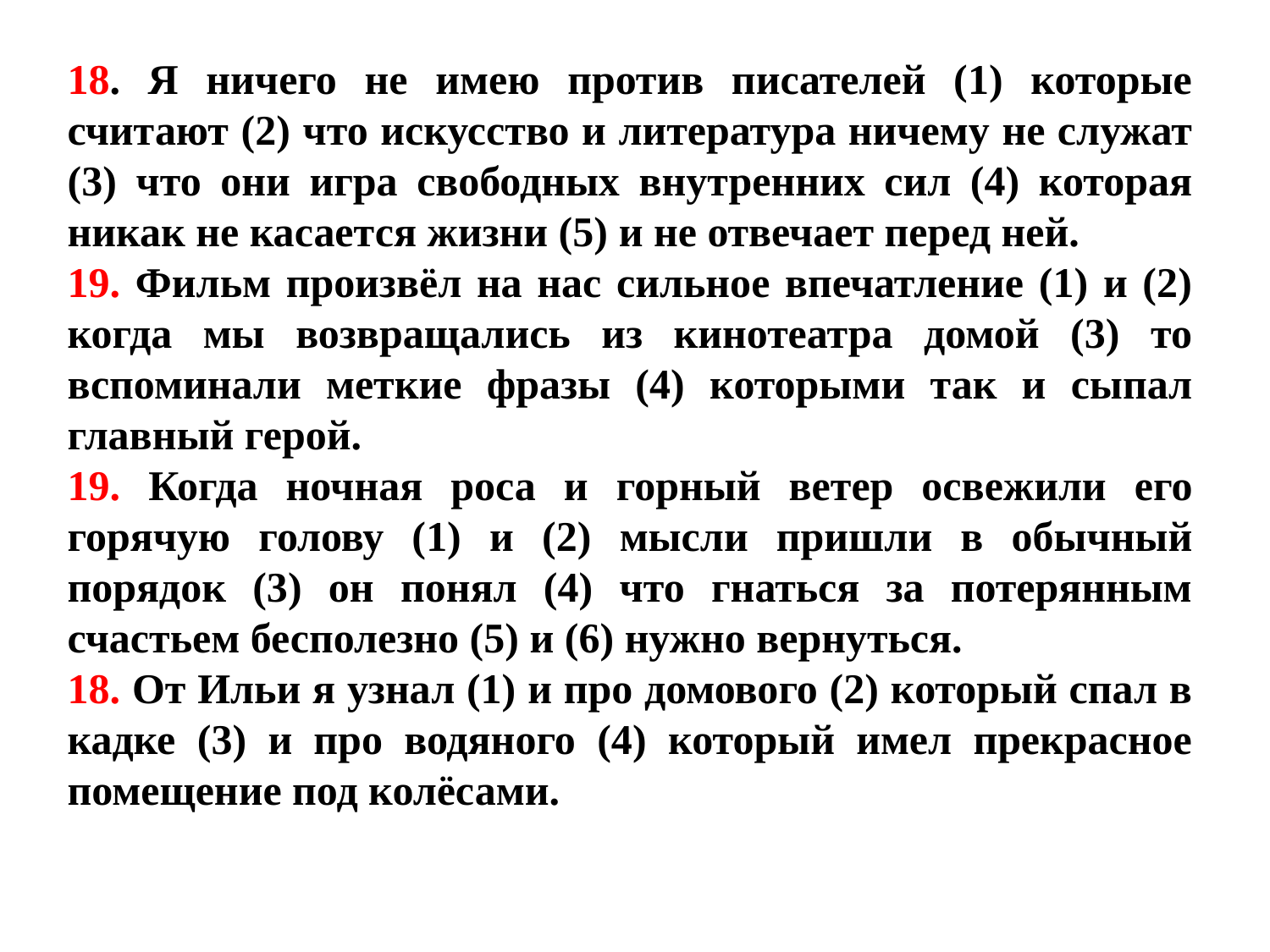

18. Я ничего не имею против писателей (1) которые считают (2) что искусство и литература ничему не служат (3) что они игра свободных внутренних сил (4) которая никак не касается жизни (5) и не отвечает перед ней.
19. Фильм произвёл на нас сильное впечатление (1) и (2) когда мы возвращались из кинотеатра домой (3) то вспоминали меткие фразы (4) которыми так и сыпал главный герой.
19. Когда ночная роса и горный ветер освежили его горячую голову (1) и (2) мысли пришли в обычный порядок (3) он понял (4) что гнаться за потерянным счастьем бесполезно (5) и (6) нужно вернуться.
18. От Ильи я узнал (1) и про домового (2) который спал в кадке (3) и про водяного (4) который имел прекрасное помещение под колёсами.